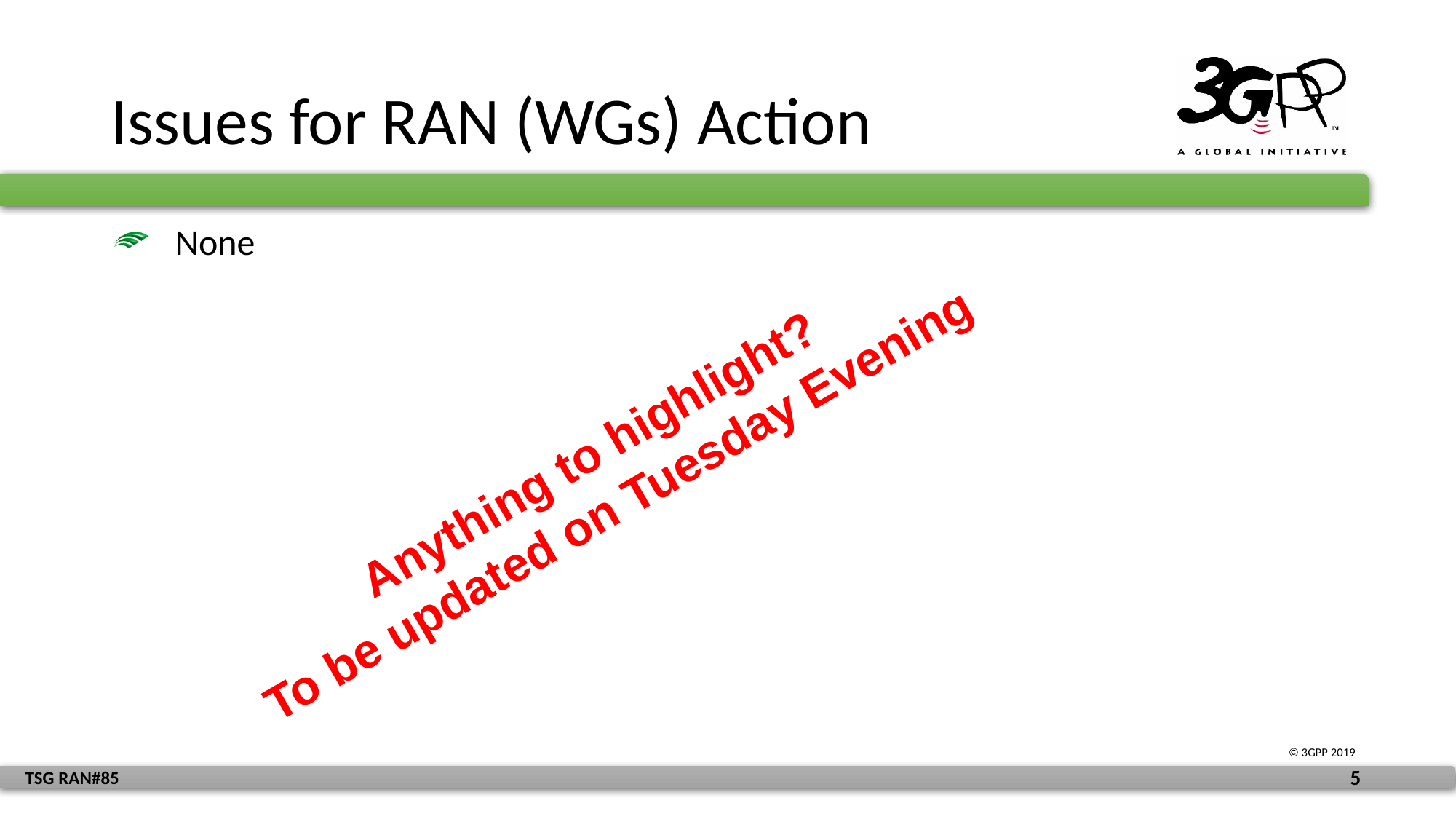

# Issues for RAN (WGs) Action
None

Anything to highlight?
To be updated on Tuesday Evening